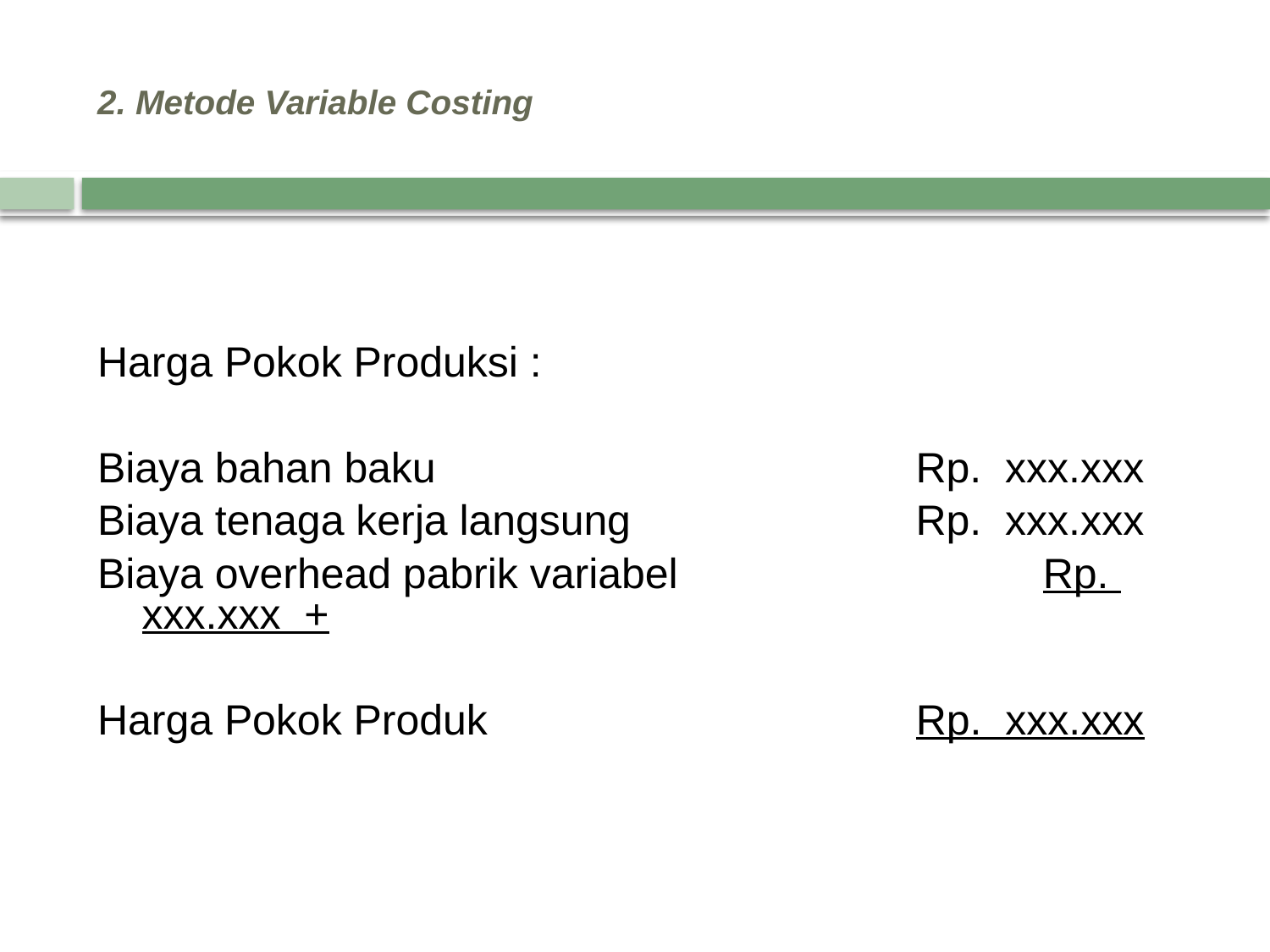

# 2. Metode Variable Costing

Harga Pokok Produksi :

Biaya bahan baku 				 Rp.  xxx.xxx
Biaya tenaga kerja langsung 			 Rp.  xxx.xxx
Biaya overhead pabrik variabel 			 Rp.  xxx.xxx  +

Harga Pokok Produk 				 Rp.  xxx.xxx